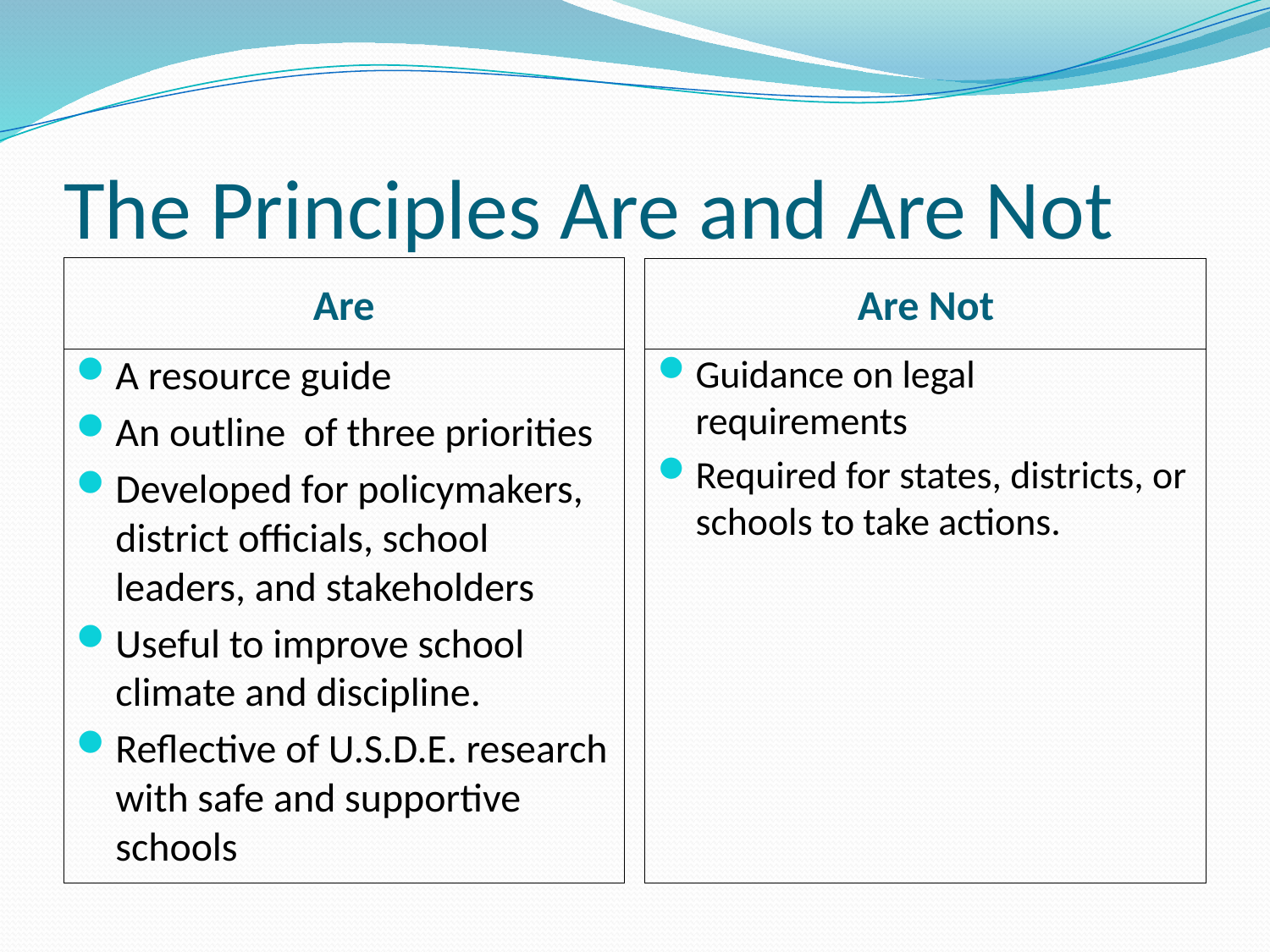

# The Principles Are and Are Not
Are
Are Not
A resource guide
An outline  of three priorities
Developed for policymakers, district officials, school leaders, and stakeholders
Useful to improve school climate and discipline.
Reflective of U.S.D.E. research with safe and supportive schools
Guidance on legal requirements
Required for states, districts, or schools to take actions.